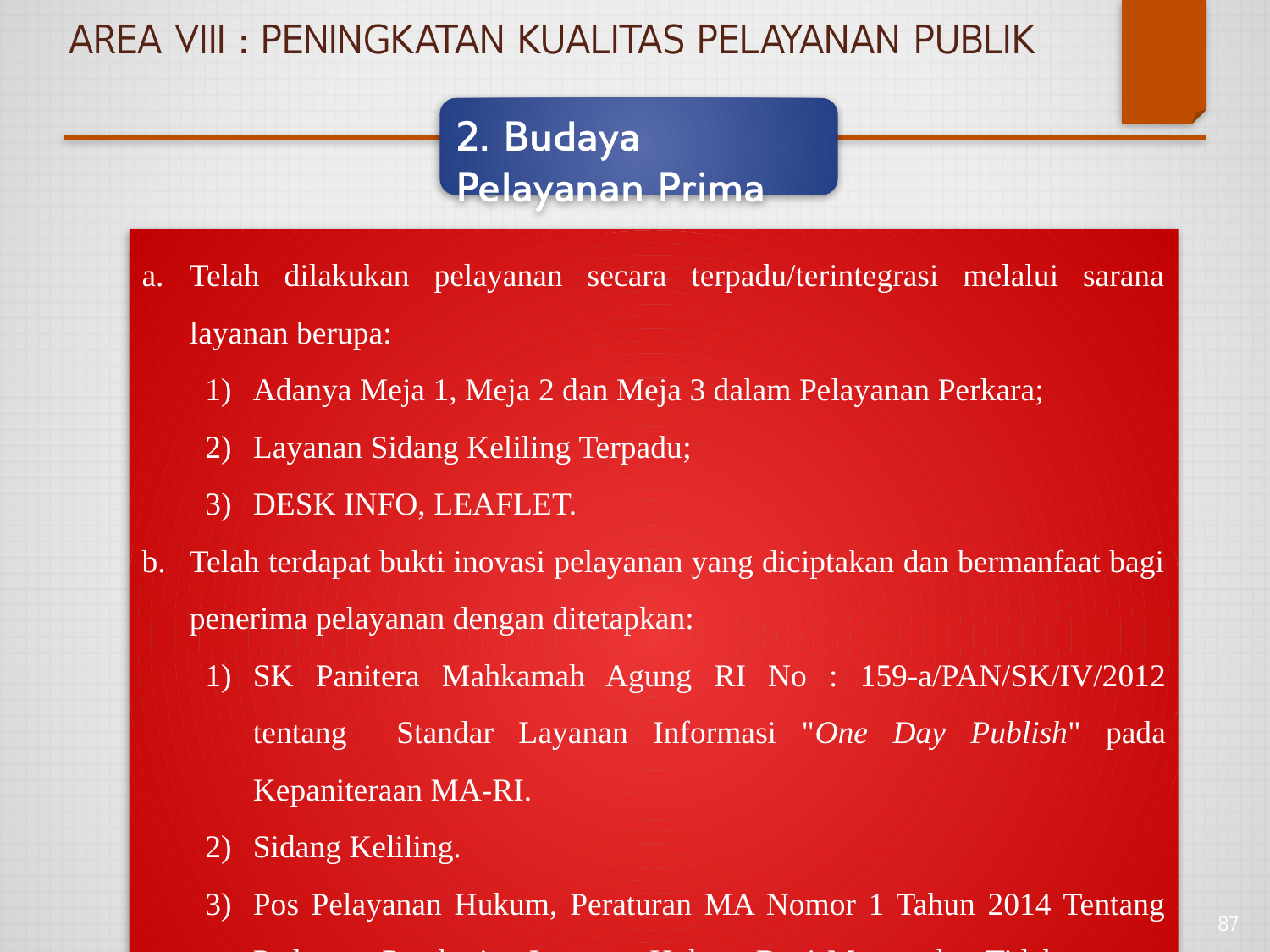

# AREA VIII : PENINGKATAN KUALITAS PELAYANAN PUBLIK
2. Budaya Pelayanan Prima
Telah dilakukan pelayanan secara terpadu/terintegrasi melalui sarana layanan berupa:
Adanya Meja 1, Meja 2 dan Meja 3 dalam Pelayanan Perkara;
Layanan Sidang Keliling Terpadu;
DESK INFO, LEAFLET.
Telah terdapat bukti inovasi pelayanan yang diciptakan dan bermanfaat bagi penerima pelayanan dengan ditetapkan:
SK Panitera Mahkamah Agung RI No : 159-a/PAN/SK/IV/2012 tentang  Standar Layanan Informasi "One Day Publish" pada Kepaniteraan MA-RI.
Sidang Keliling.
Pos Pelayanan Hukum, Peraturan MA Nomor 1 Tahun 2014 Tentang Pedoman Pemberian Layanan Hukum Bagi Masyarakat Tidak mampu serta biayanya.
87